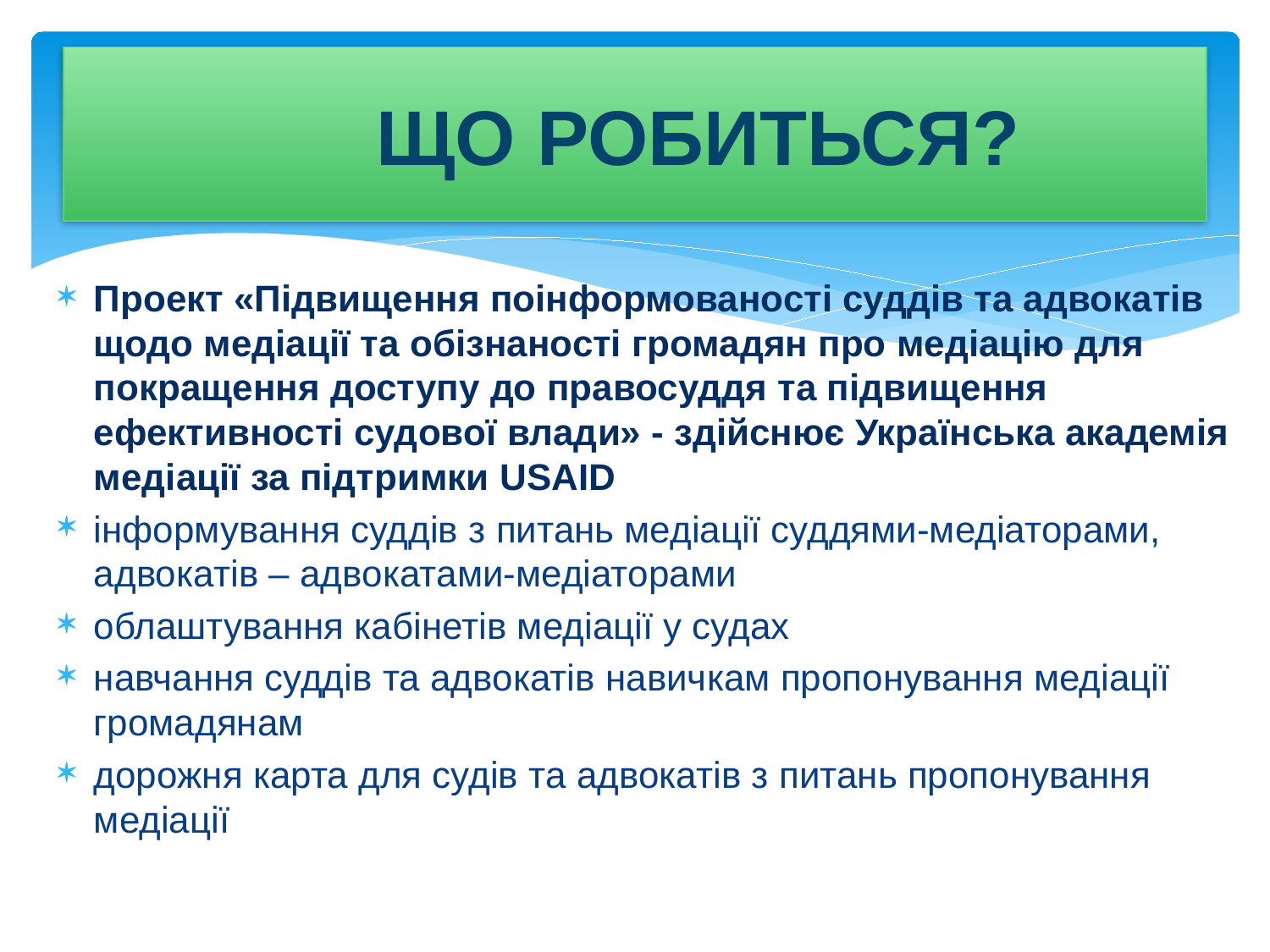

# ЩО РОБИТЬСЯ?

Проект «Підвищення поінформованості суддів та адвокатів щодо медіації та обізнаності громадян про медіацію для покращення доступу до правосуддя та підвищення ефективності судової влади» - здійснює Українська академія медіації за підтримки USAID
інформування суддів з питань медіації суддями-медіаторами, адвокатів – адвокатами-медіаторами
облаштування кабінетів медіації у судах
навчання суддів та адвокатів навичкам пропонування медіації громадянам
дорожня карта для судів та адвокатів з питань пропонування медіації